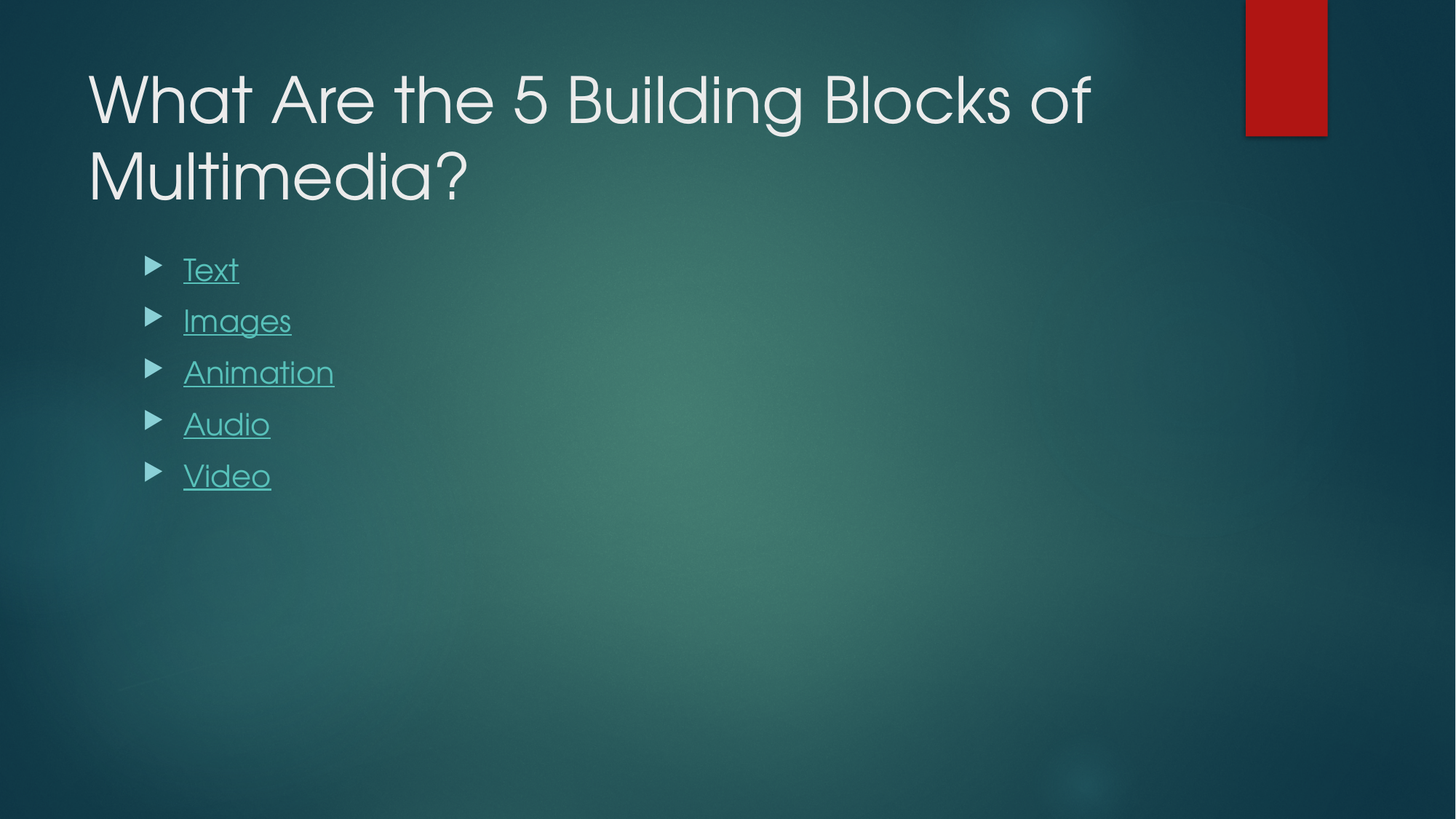

# What Are the 5 Building Blocks of Multimedia?
Text
Images
Animation
Audio
Video